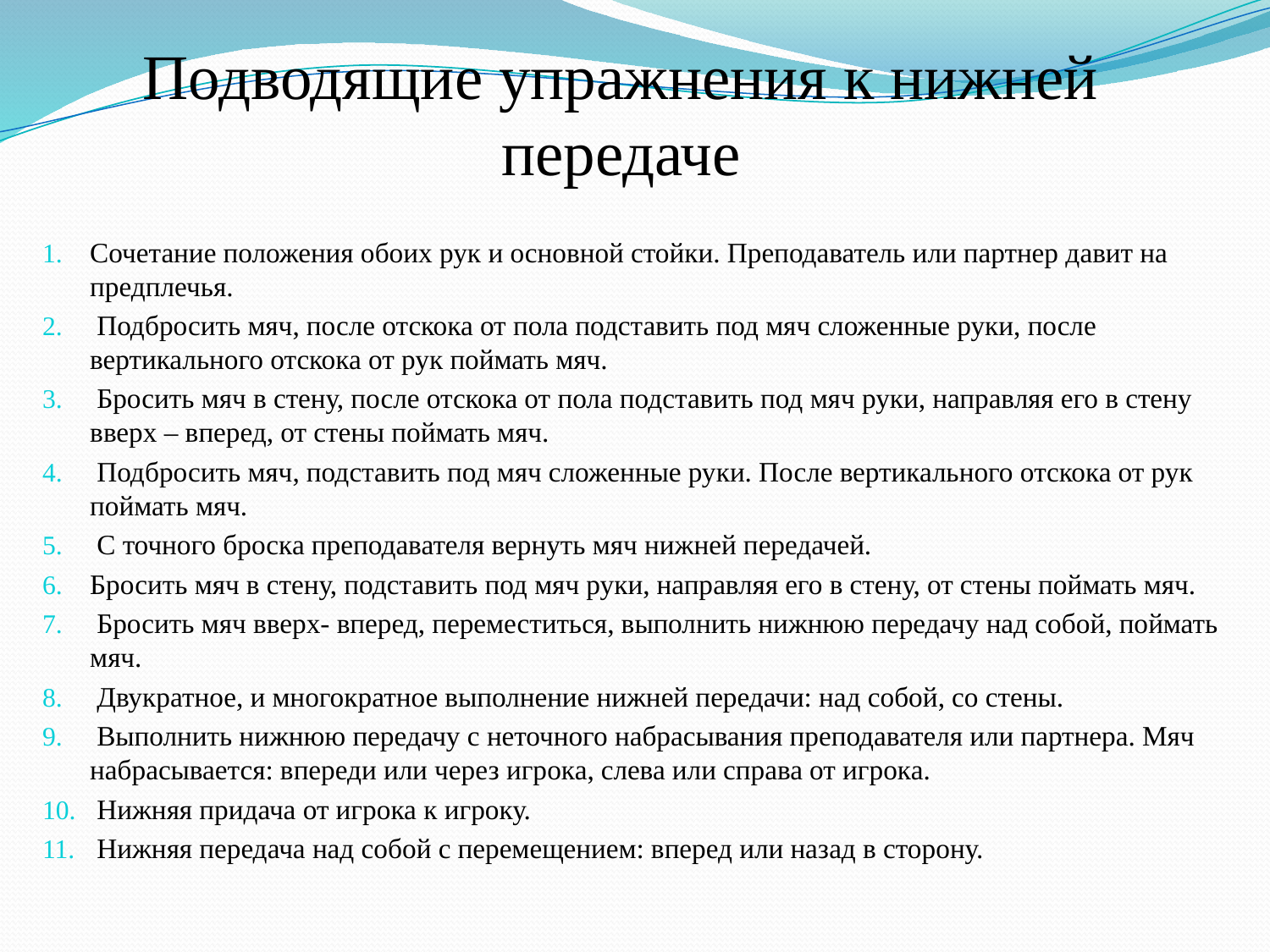

# Подводящие упражнения к нижней передаче
Сочетание положения обоих рук и основной стойки. Преподаватель или партнер давит на предплечья.
 Подбросить мяч, после отскока от пола подставить под мяч сложенные руки, после вертикального отскока от рук поймать мяч.
 Бросить мяч в стену, после отскока от пола подставить под мяч руки, направляя его в стену вверх – вперед, от стены поймать мяч.
 Подбросить мяч, подставить под мяч сложенные руки. После вертикального отскока от рук поймать мяч.
 С точного броска преподавателя вернуть мяч нижней передачей.
Бросить мяч в стену, подставить под мяч руки, направляя его в стену, от стены поймать мяч.
 Бросить мяч вверх- вперед, переместиться, выполнить нижнюю передачу над собой, поймать мяч.
 Двукратное, и многократное выполнение нижней передачи: над собой, со стены.
 Выполнить нижнюю передачу с неточного набрасывания преподавателя или партнера. Мяч набрасывается: впереди или через игрока, слева или справа от игрока.
 Нижняя придача от игрока к игроку.
 Нижняя передача над собой с перемещением: вперед или назад в сторону.